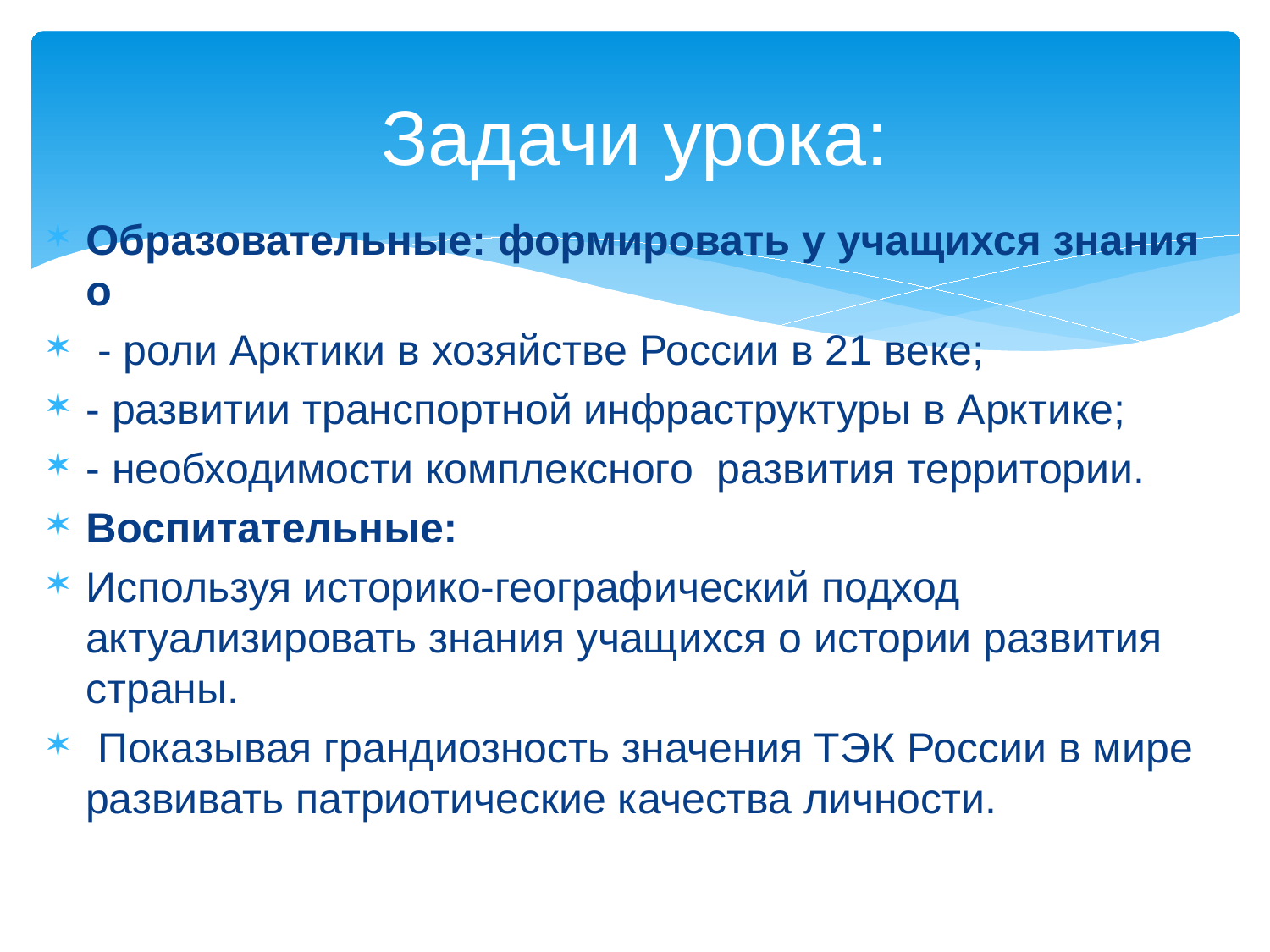

# Задачи урока:
Образовательные: формировать у учащихся знания о
 - роли Арктики в хозяйстве России в 21 веке;
- развитии транспортной инфраструктуры в Арктике;
- необходимости комплексного  развития территории.
Воспитательные:
Используя историко-географический подход актуализировать знания учащихся о истории развития страны.
 Показывая грандиозность значения ТЭК России в мире развивать патриотические качества личности.